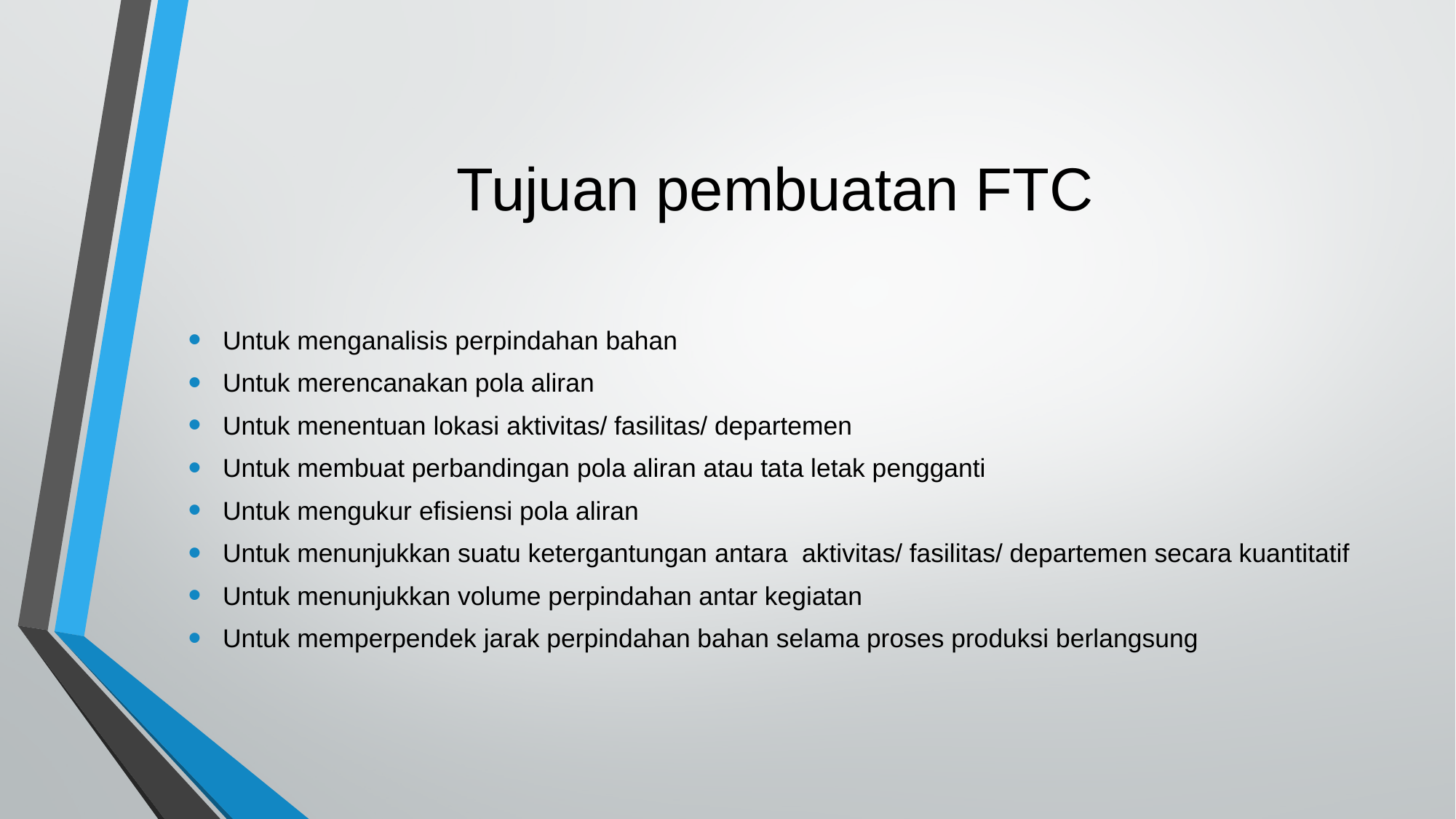

# Tujuan pembuatan FTC
Untuk menganalisis perpindahan bahan
Untuk merencanakan pola aliran
Untuk menentuan lokasi aktivitas/ fasilitas/ departemen
Untuk membuat perbandingan pola aliran atau tata letak pengganti
Untuk mengukur efisiensi pola aliran
Untuk menunjukkan suatu ketergantungan antara  aktivitas/ fasilitas/ departemen secara kuantitatif
Untuk menunjukkan volume perpindahan antar kegiatan
Untuk memperpendek jarak perpindahan bahan selama proses produksi berlangsung